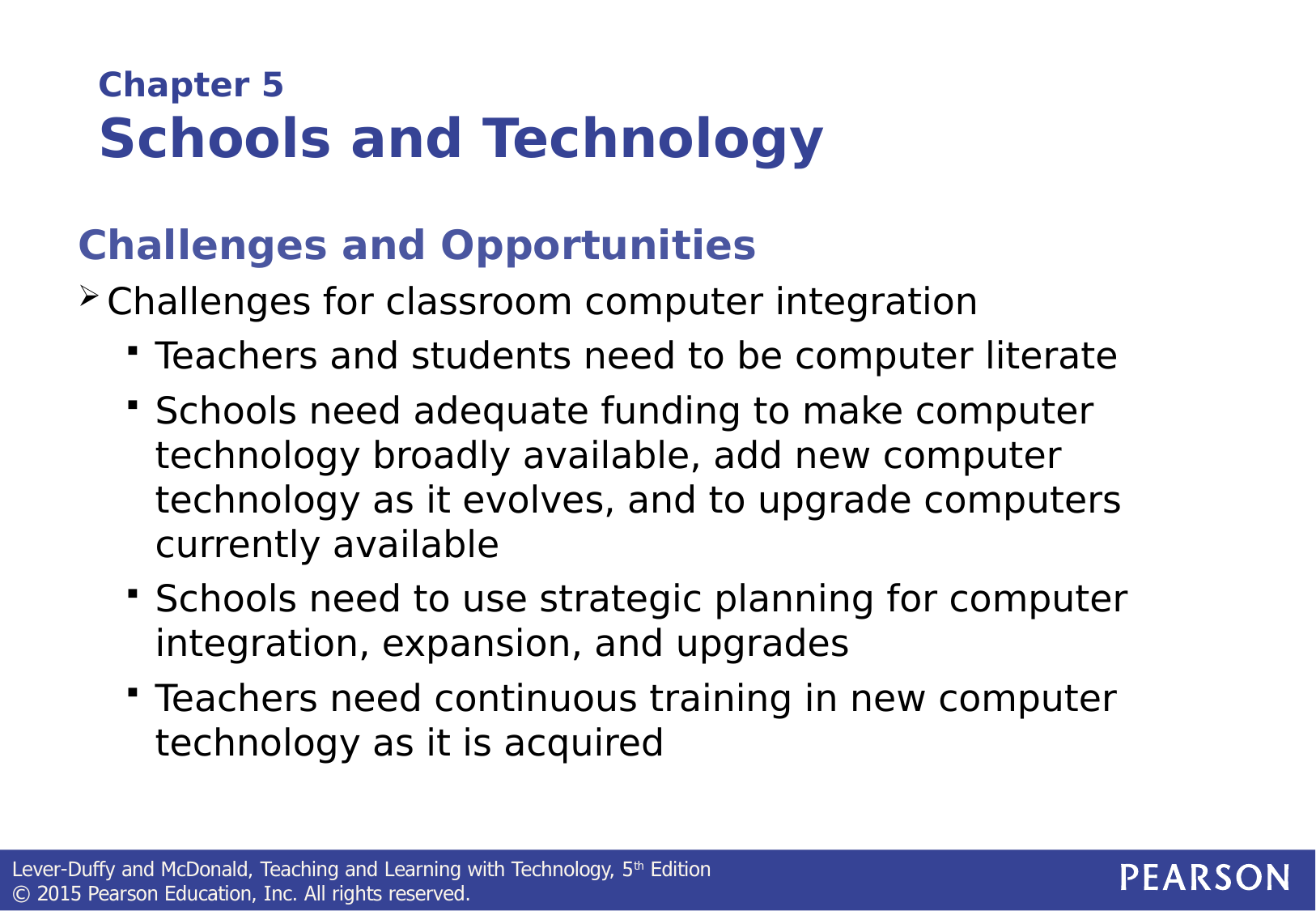

Chapter 5
Schools and Technology
Challenges and Opportunities
Challenges for classroom computer integration
Teachers and students need to be computer literate
Schools need adequate funding to make computer technology broadly available, add new computer technology as it evolves, and to upgrade computers currently available
Schools need to use strategic planning for computer integration, expansion, and upgrades
Teachers need continuous training in new computer technology as it is acquired